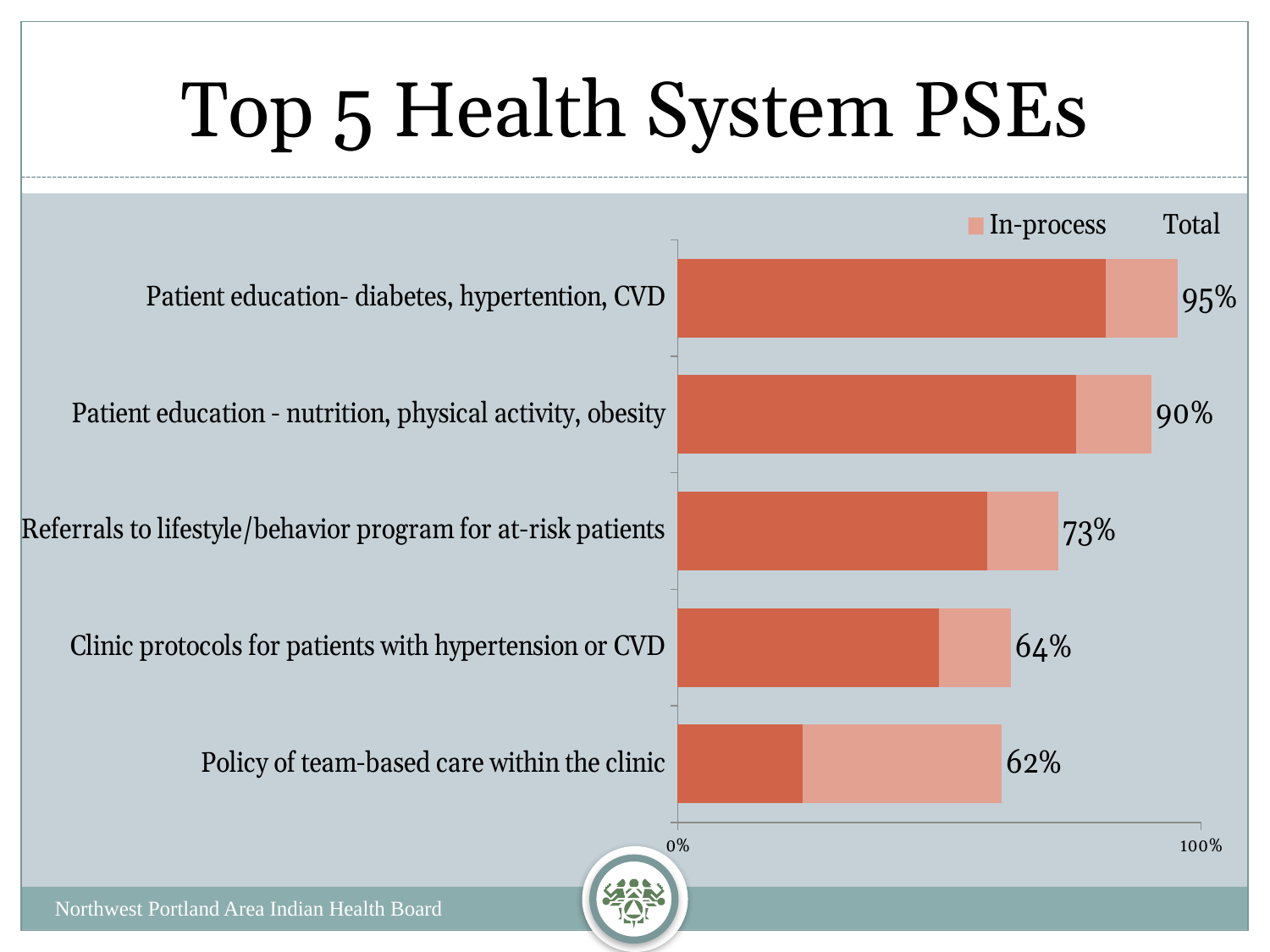

# Top 5 Health System PSEs

### Chart

| Category | In-place | In-process | Total |
|---|---|---|---|
| Policy of team-based care within the clinic | 0.23809523809523808 | 0.38095238095238093 | 0.6190476190476191 |
| Clinic protocols for patients with hypertension or CVD | 0.5 | 0.13636363636363635 | 0.6363636363636364 |
| Referrals to lifestyle/behavior program for at-risk patients | 0.5909090909090909 | 0.13636363636363635 | 0.7272727272727273 |
| Patient education - nutrition, physical activity, obesity | 0.7619047619047619 | 0.14285714285714285 | 0.9047619047619047 |
| Patient education- diabetes, hypertention, CVD | 0.8181818181818182 | 0.13636363636363635 | 0.9545454545454546 |
Northwest Portland Area Indian Health Board